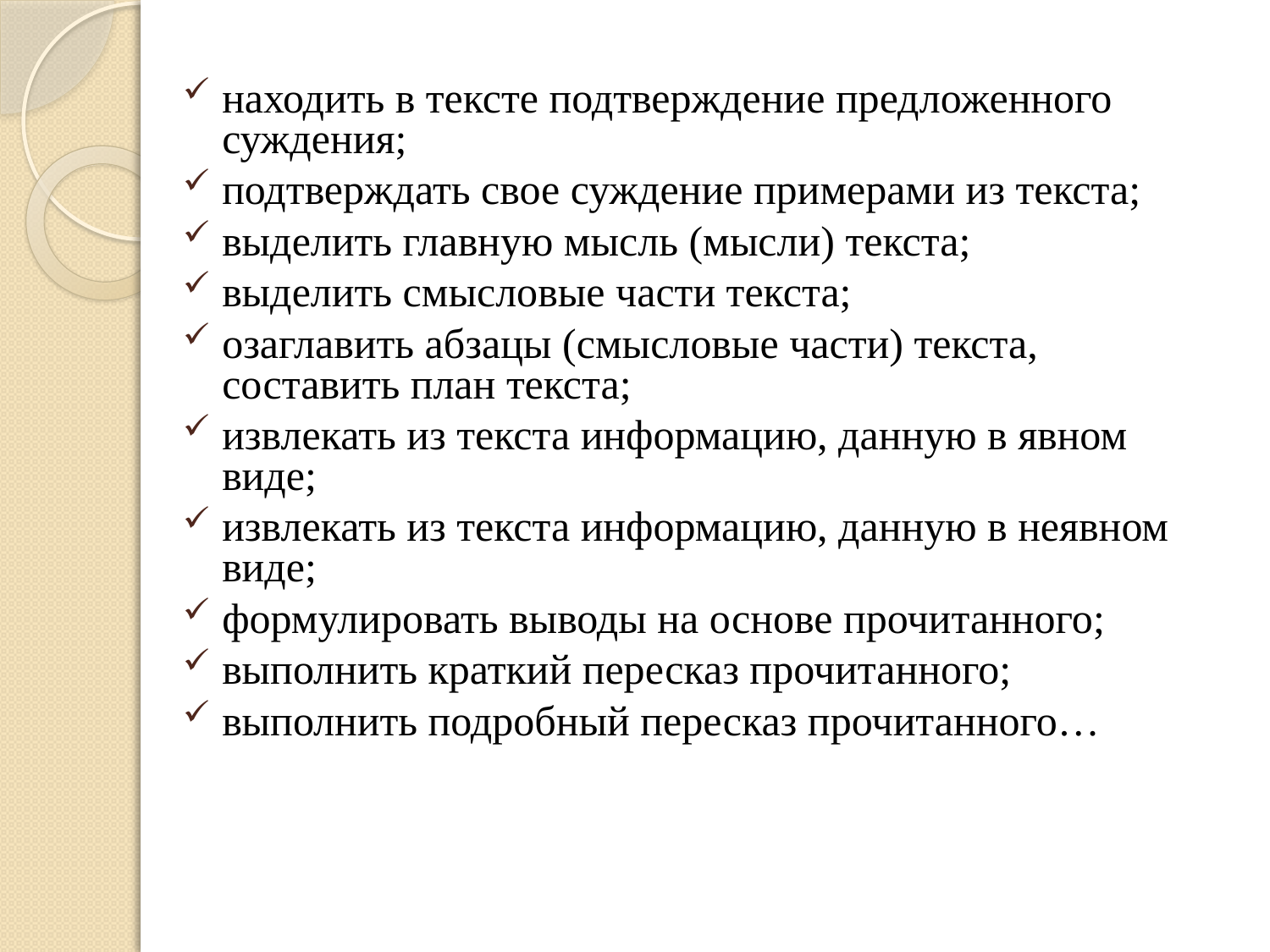

находить в тексте подтверждение предложенного суждения;
подтверждать свое суждение примерами из текста;
выделить главную мысль (мысли) текста;
выделить смысловые части текста;
озаглавить абзацы (смысловые части) текста, составить план текста;
извлекать из текста информацию, данную в явном виде;
извлекать из текста информацию, данную в неявном виде;
формулировать выводы на основе прочитанного;
выполнить краткий пересказ прочитанного;
выполнить подробный пересказ прочитанного…